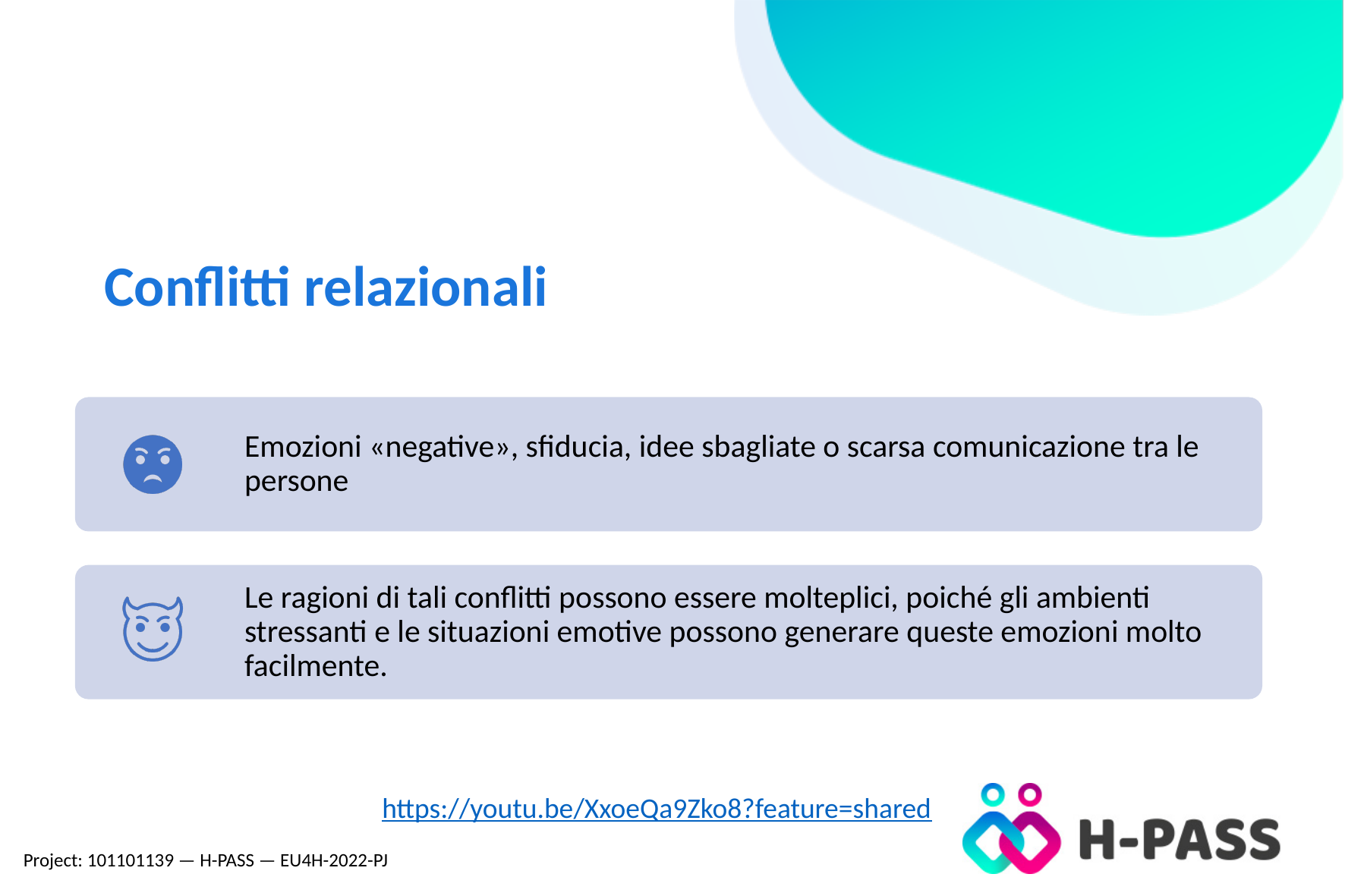

# Conflitti relazionali
Emozioni «negative», sfiducia, idee sbagliate o scarsa comunicazione tra le persone
Le ragioni di tali conflitti possono essere molteplici, poiché gli ambienti stressanti e le situazioni emotive possono generare queste emozioni molto facilmente.
https://youtu.be/XxoeQa9Zko8?feature=shared
Project: 101101139 — H-PASS — EU4H-2022-PJ